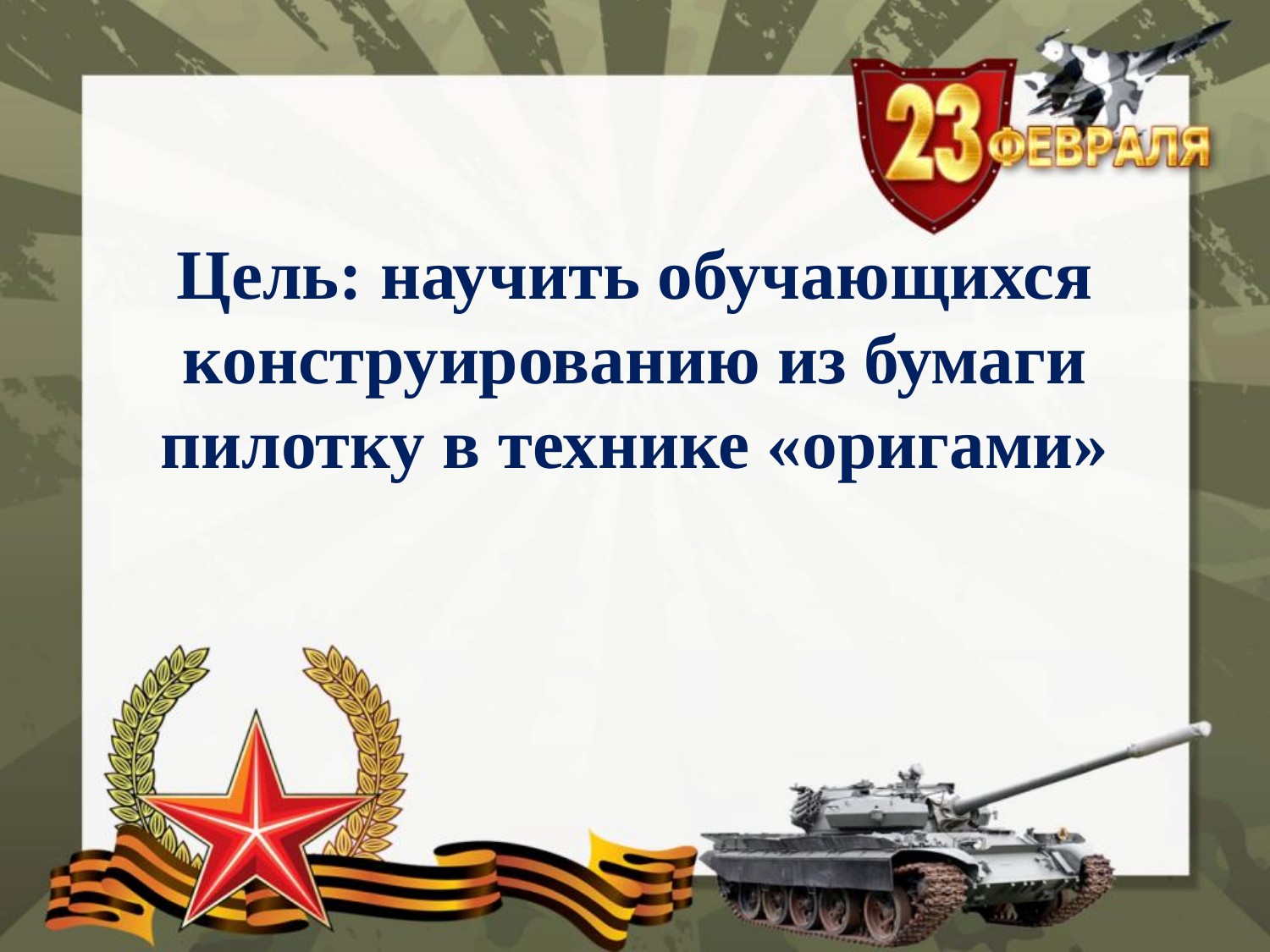

#
Цель: научить обучающихся конструированию из бумаги пилотку в технике «оригами»